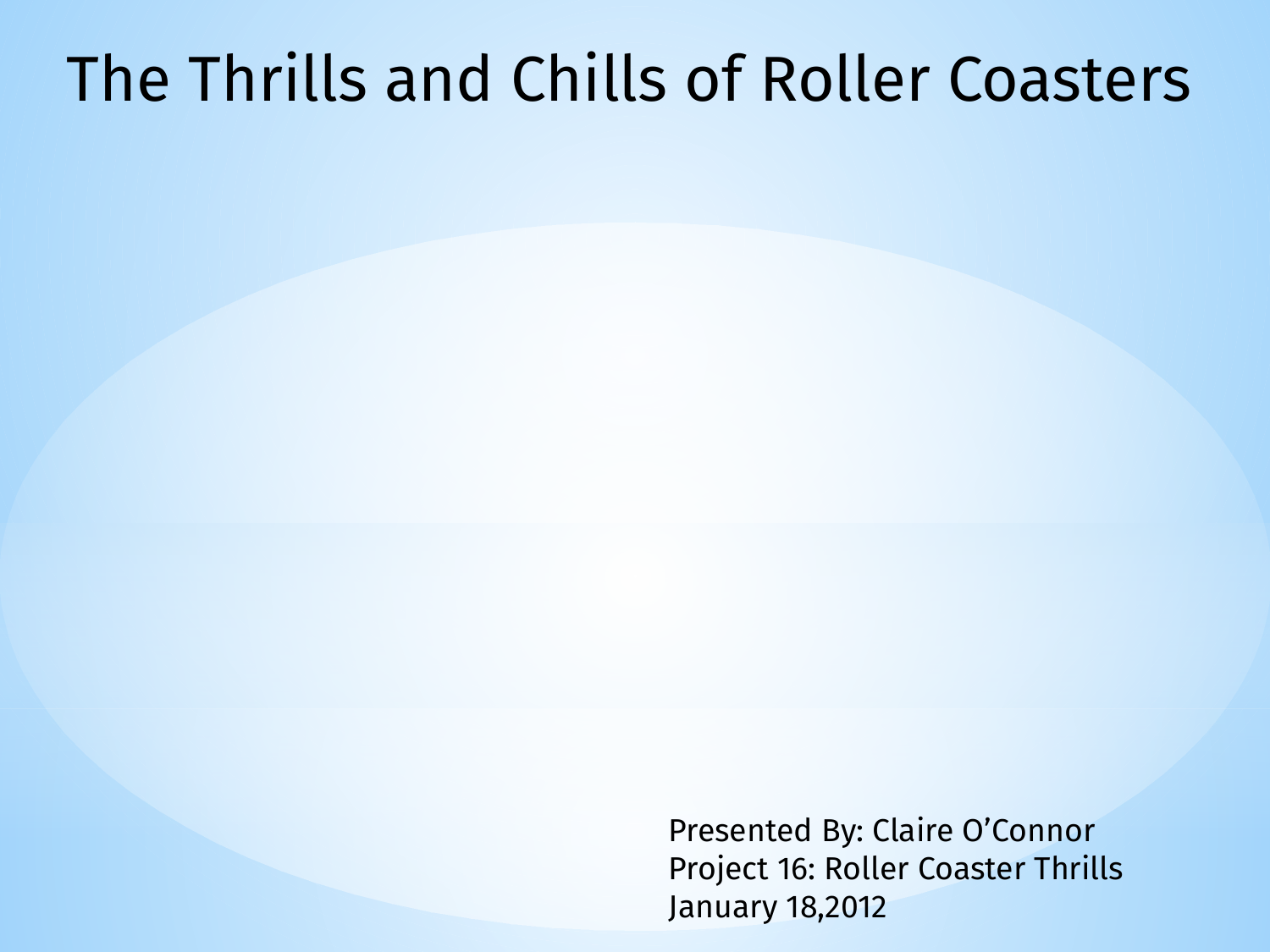

The Thrills and Chills of Roller Coasters
Presented By: Claire O’Connor
Project 16: Roller Coaster Thrills
January 18,2012